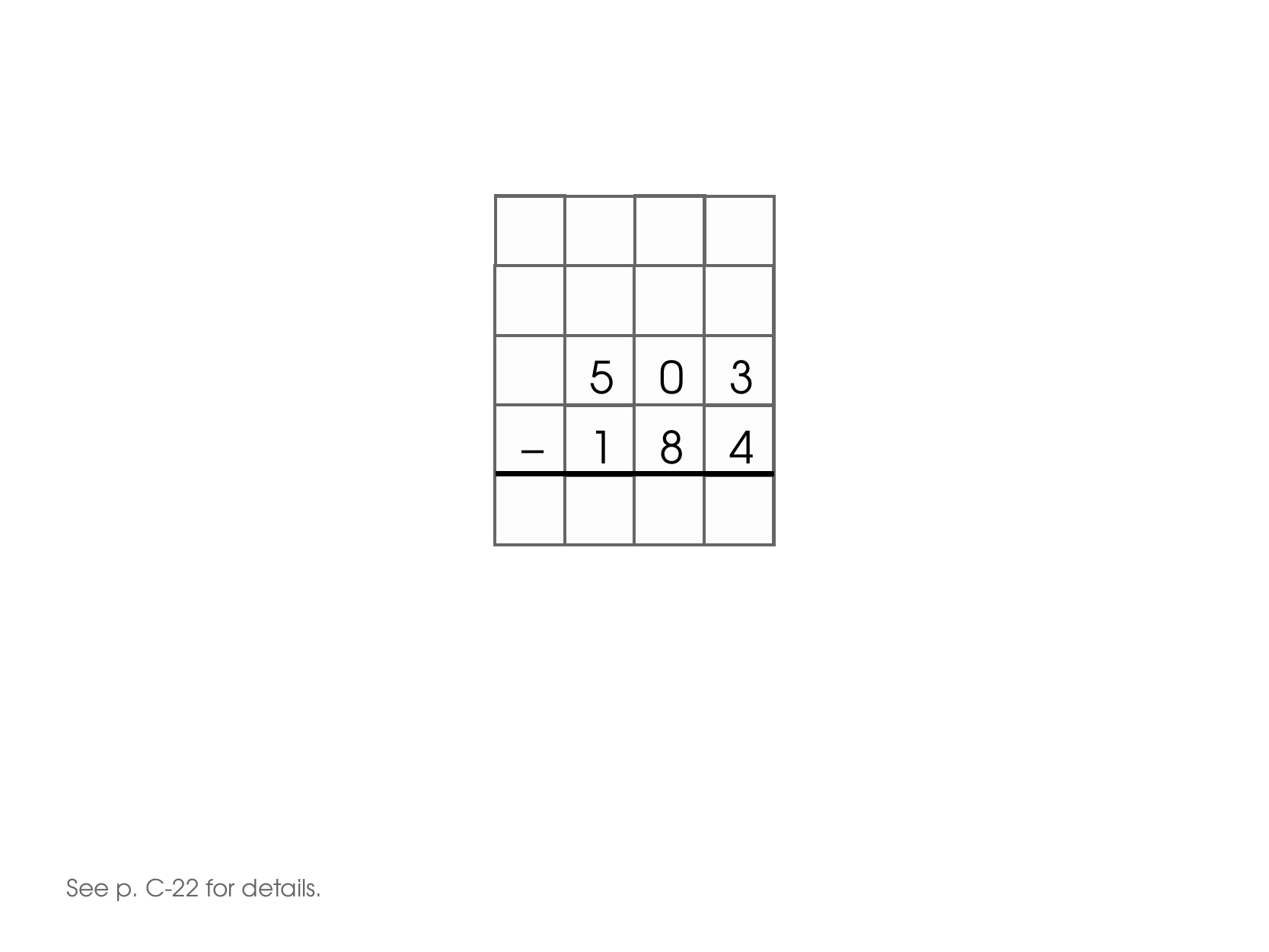

5
0
3

–
1
8
4

See p. C-22 for details.